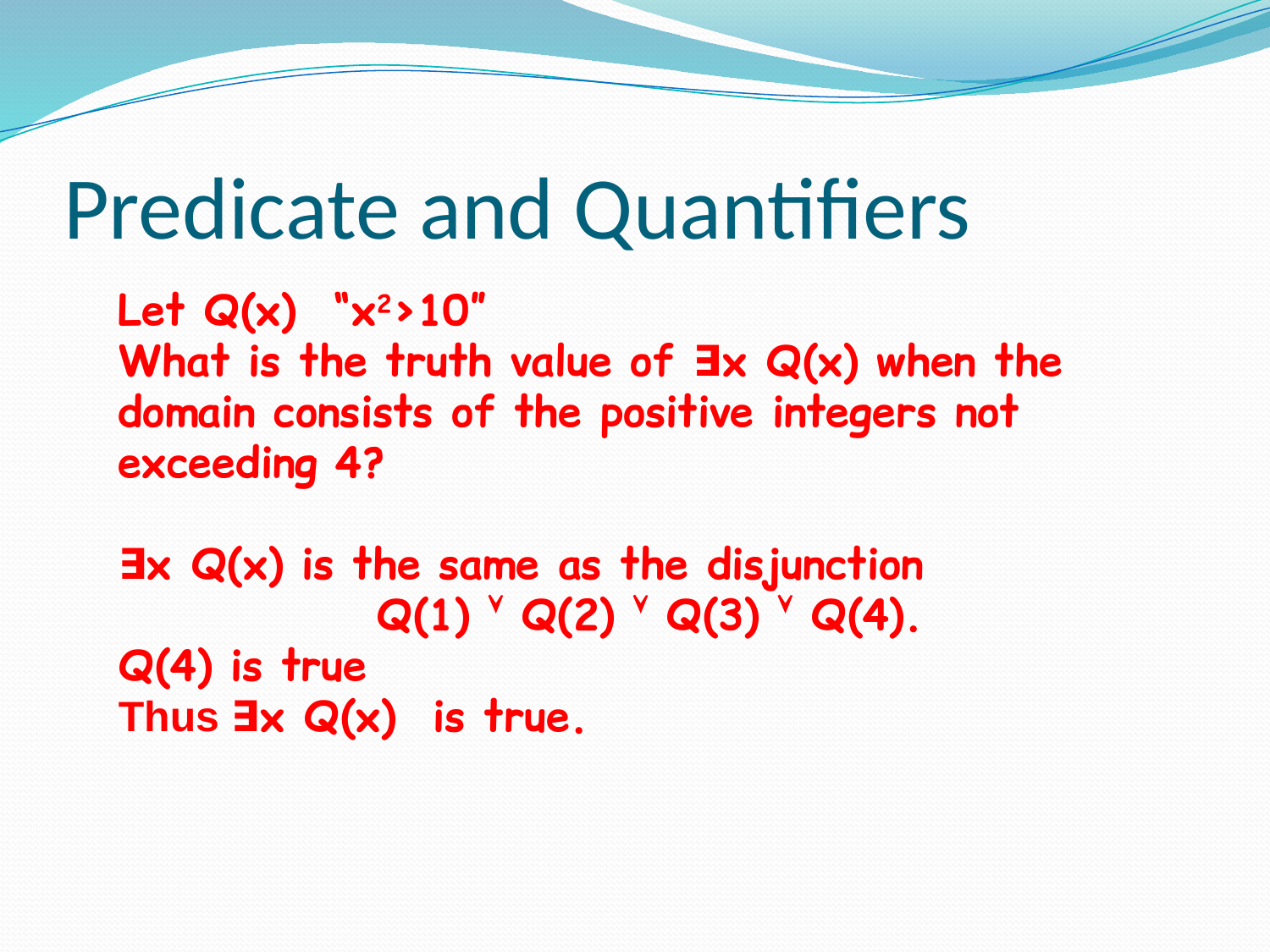

# Predicate and Quantifiers
Let Q(x)  “x2>10”
What is the truth value of ∃x Q(x) when the domain consists of the positive integers not exceeding 4?

∃x Q(x) is the same as the disjunction
              Q(1) ∨ Q(2) ∨ Q(3) ∨ Q(4).
Q(4) is true
Thus ∃x Q(x)  is true.